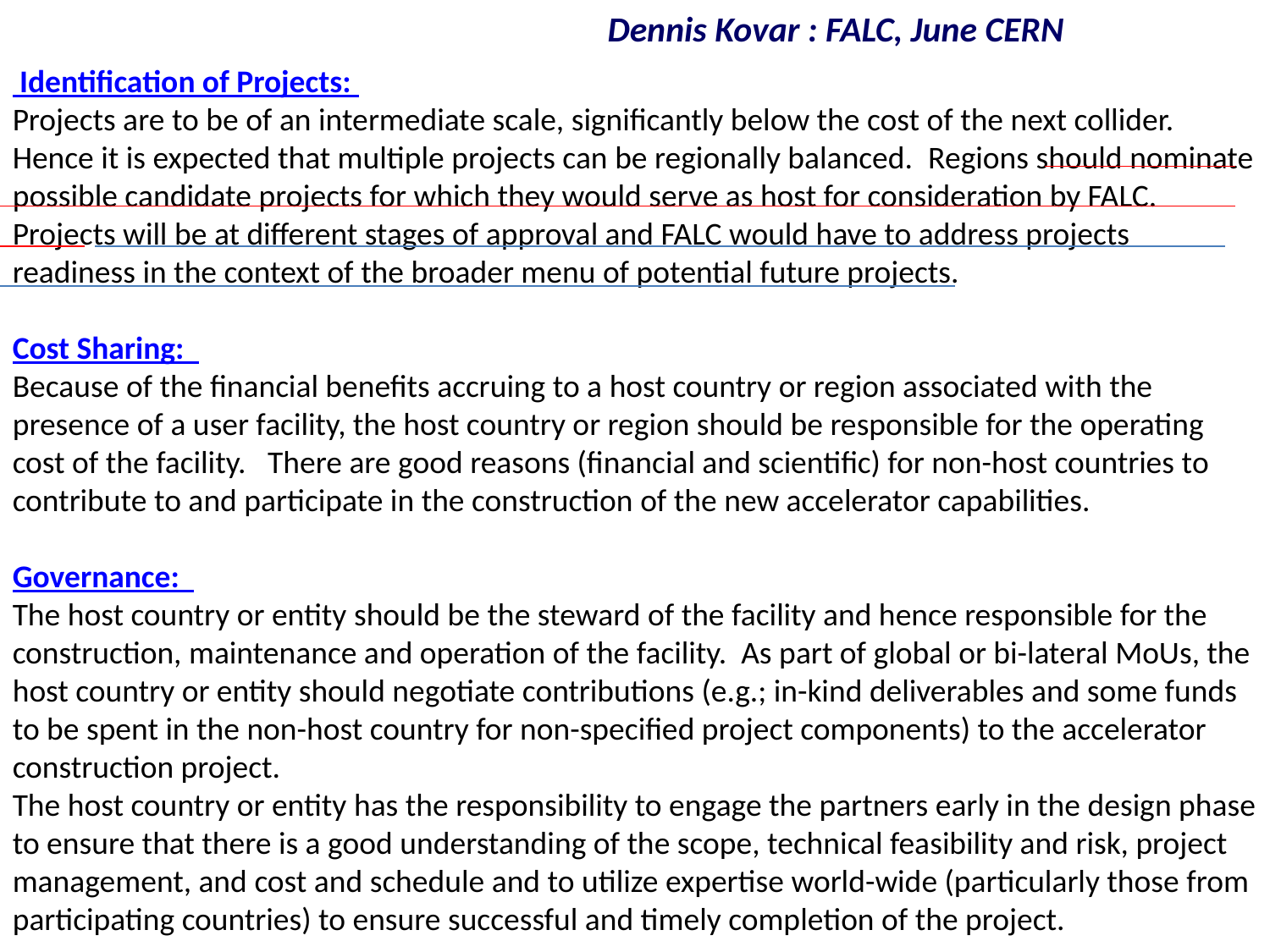

Dennis Kovar : FALC, June CERN
 Identification of Projects:
Projects are to be of an intermediate scale, significantly below the cost of the next collider.  Hence it is expected that multiple projects can be regionally balanced.  Regions should nominate possible candidate projects for which they would serve as host for consideration by FALC.  Projects will be at different stages of approval and FALC would have to address projects readiness in the context of the broader menu of potential future projects.

Cost Sharing:
Because of the financial benefits accruing to a host country or region associated with the presence of a user facility, the host country or region should be responsible for the operating cost of the facility.   There are good reasons (financial and scientific) for non-host countries to contribute to and participate in the construction of the new accelerator capabilities.

Governance:
The host country or entity should be the steward of the facility and hence responsible for the construction, maintenance and operation of the facility.  As part of global or bi-lateral MoUs, the host country or entity should negotiate contributions (e.g.; in-kind deliverables and some funds to be spent in the non-host country for non-specified project components) to the accelerator construction project.
The host country or entity has the responsibility to engage the partners early in the design phase to ensure that there is a good understanding of the scope, technical feasibility and risk, project management, and cost and schedule and to utilize expertise world-wide (particularly those from participating countries) to ensure successful and timely completion of the project.